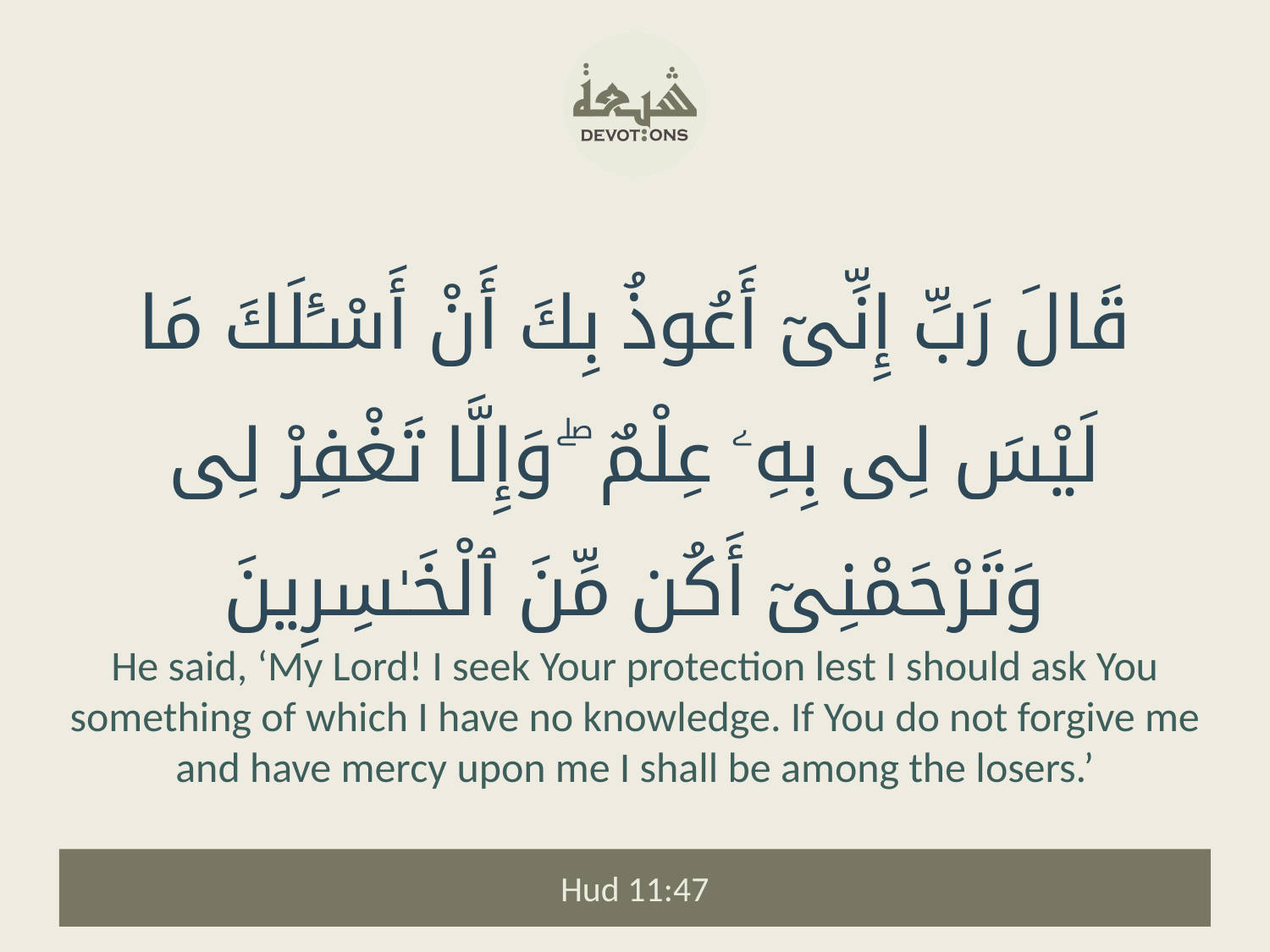

قَالَ رَبِّ إِنِّىٓ أَعُوذُ بِكَ أَنْ أَسْـَٔلَكَ مَا لَيْسَ لِى بِهِۦ عِلْمٌ ۖ وَإِلَّا تَغْفِرْ لِى وَتَرْحَمْنِىٓ أَكُن مِّنَ ٱلْخَـٰسِرِينَ
He said, ‘My Lord! I seek Your protection lest I should ask You something of which I have no knowledge. If You do not forgive me and have mercy upon me I shall be among the losers.’
Hud 11:47